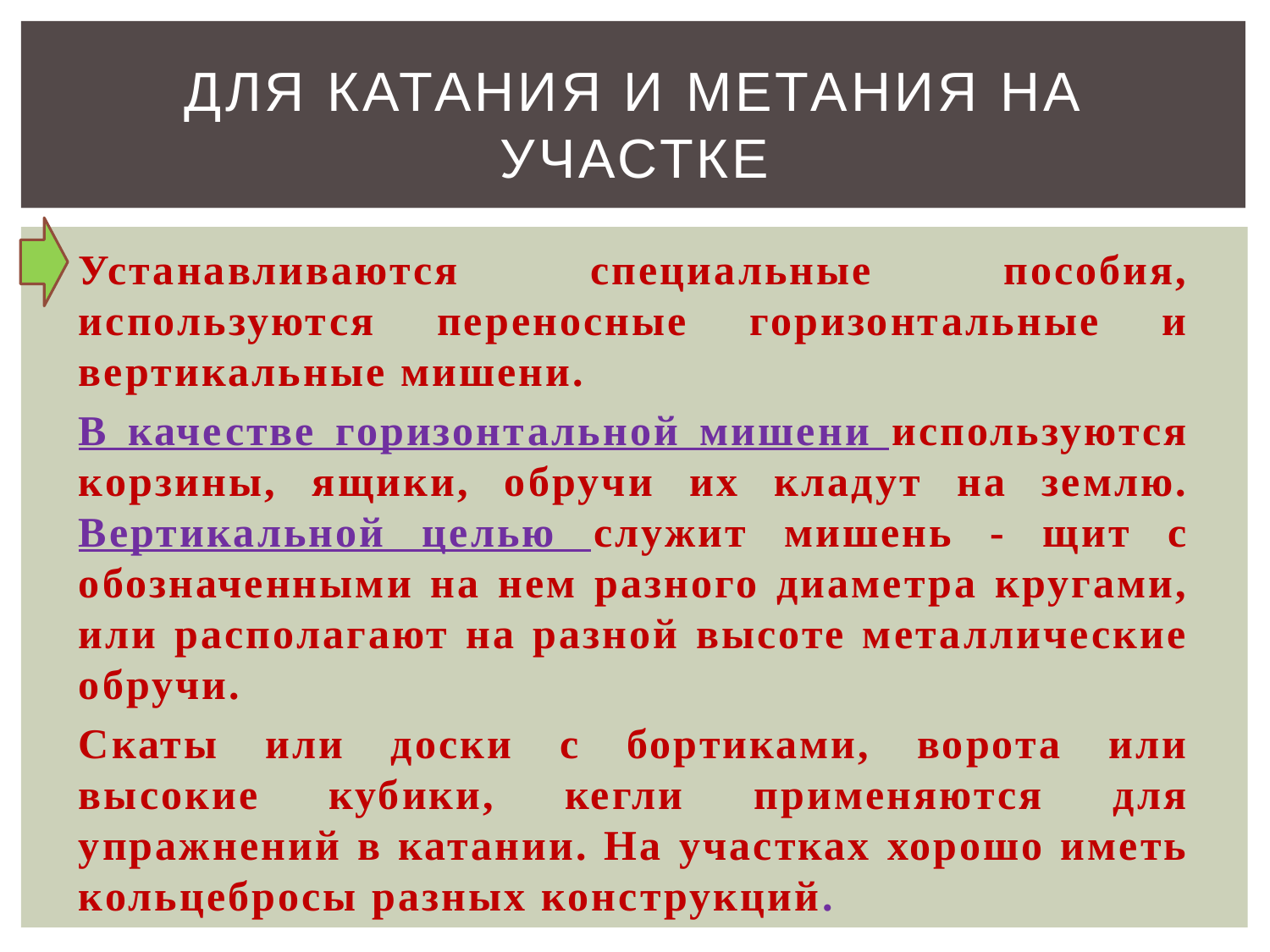

# Для катания и метания на участке
Устанавливаются специальные пособия, используются переносные горизонтальные и вертикальные мишени.
В качестве горизонтальной мишени используются корзины, ящики, обручи их кладут на землю. Вертикальной целью служит мишень - щит с обозначенными на нем разного диаметра кругами, или располагают на разной высоте металлические обручи.
Скаты или доски с бортиками, ворота или высокие кубики, кегли применяются для упражнений в катании. На участках хорошо иметь кольцебросы разных конструкций.